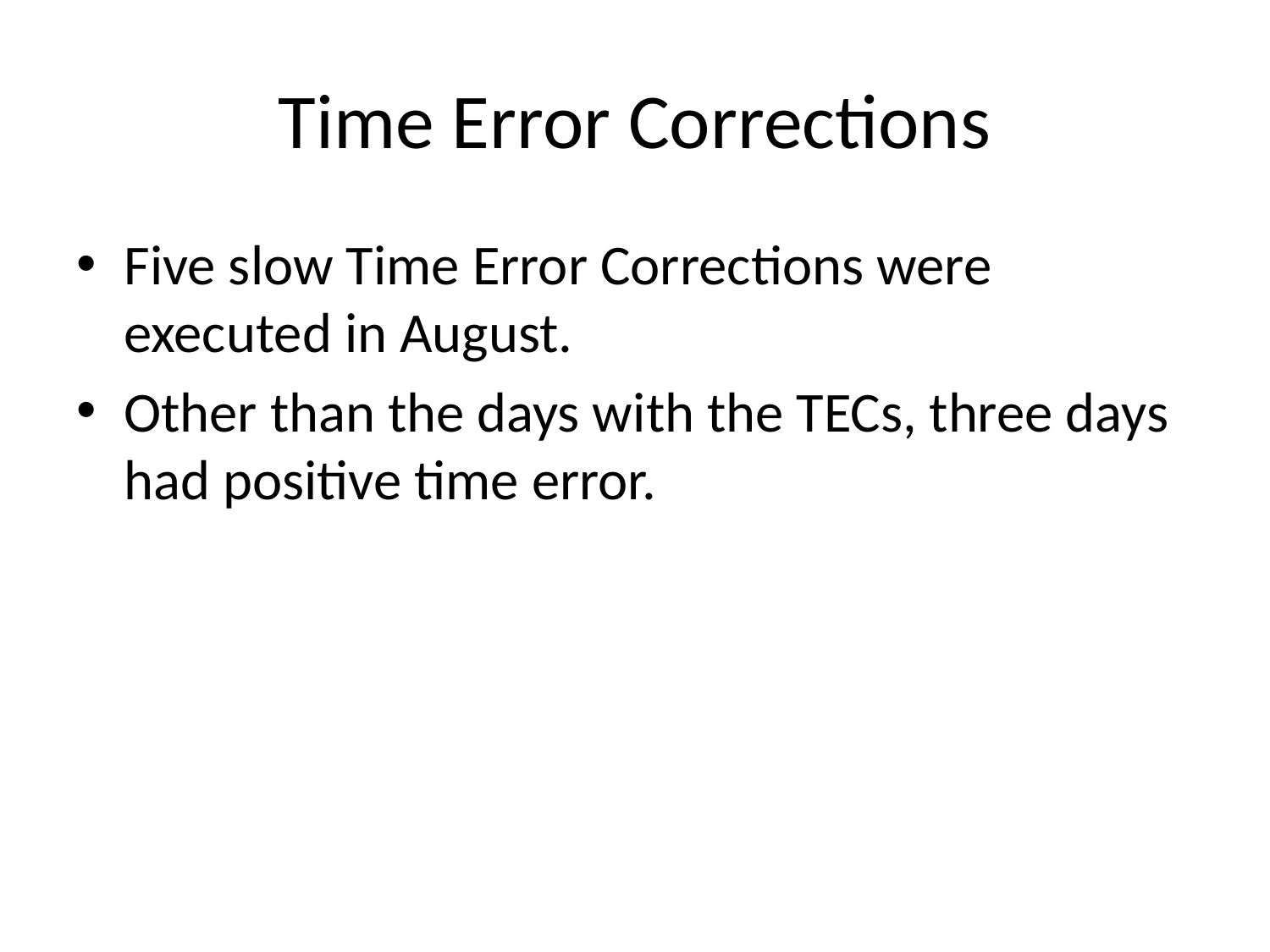

# Time Error Corrections
Five slow Time Error Corrections were executed in August.
Other than the days with the TECs, three days had positive time error.